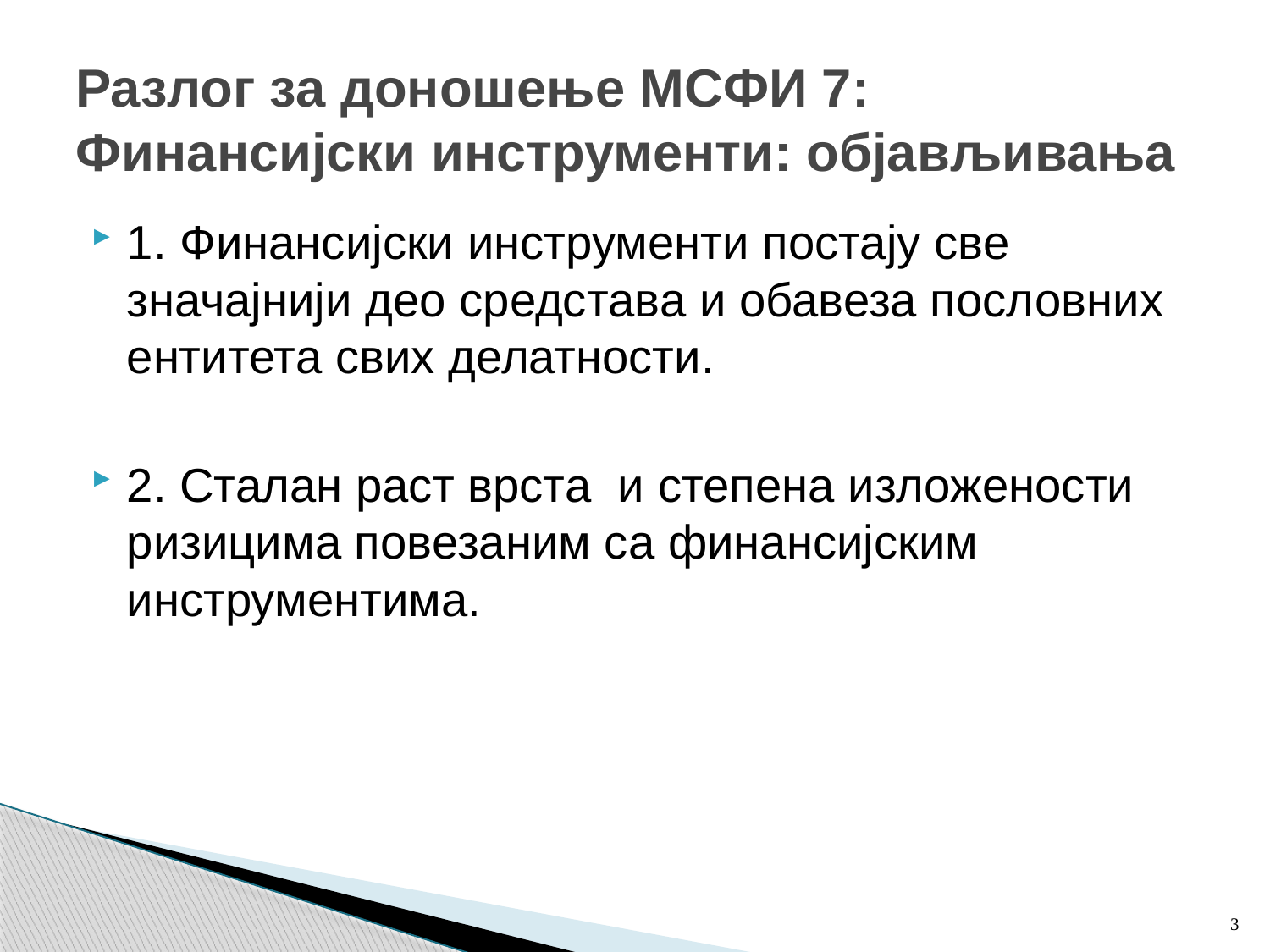

# Разлог за доношење МСФИ 7: Финансијски инструменти: објављивања
1. Финансијски инструменти постају све значајнији део средстава и обавеза пословних ентитета свих делатности.

2. Сталан раст врста  и степена изложености ризицима повезаним са финансијским инструментима.
3